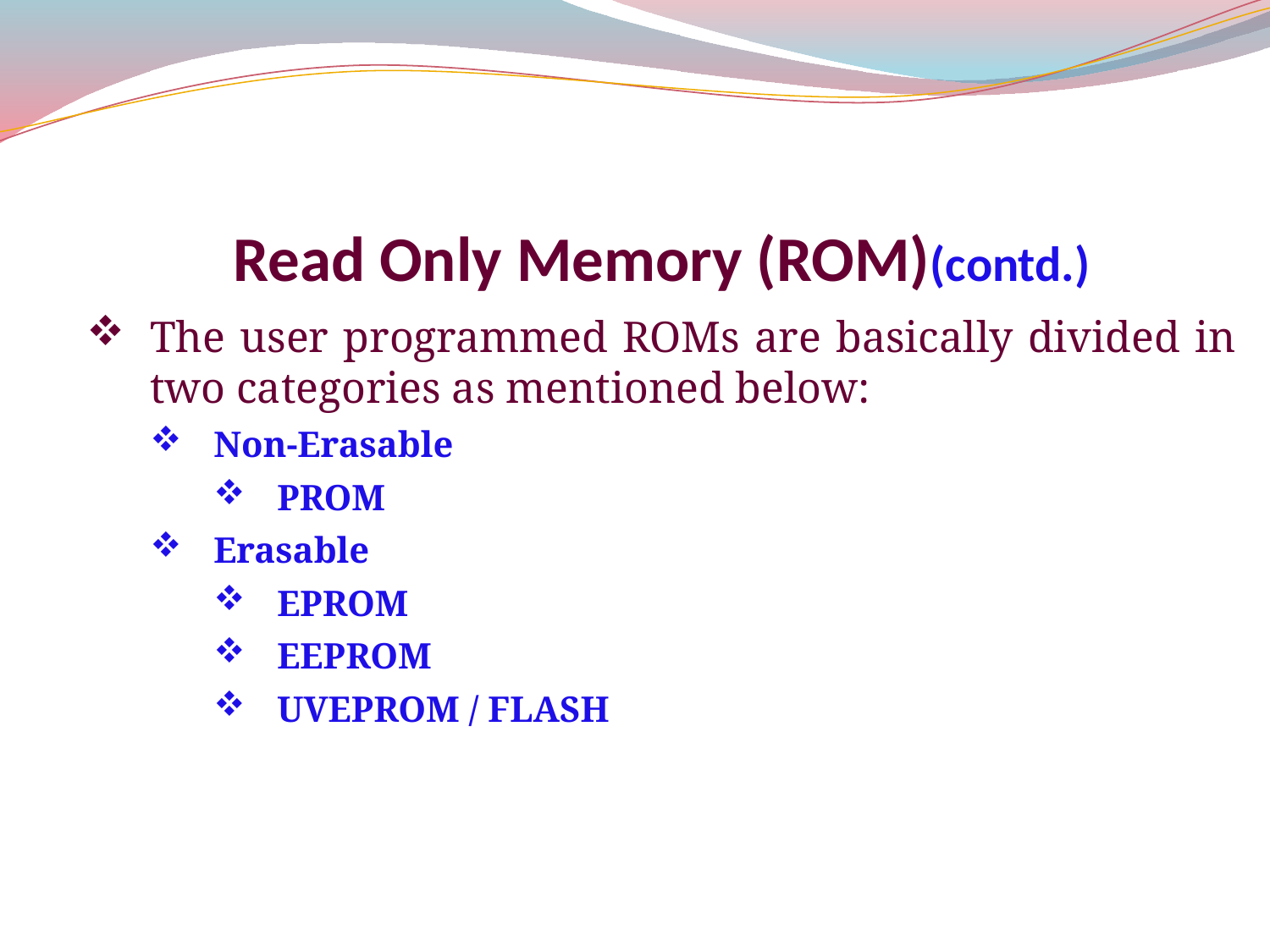

Read Only Memory (ROM)(contd.)
The user programmed ROMs are basically divided in two categories as mentioned below:
Non-Erasable
PROM
Erasable
EPROM
EEPROM
UVEPROM / FLASH